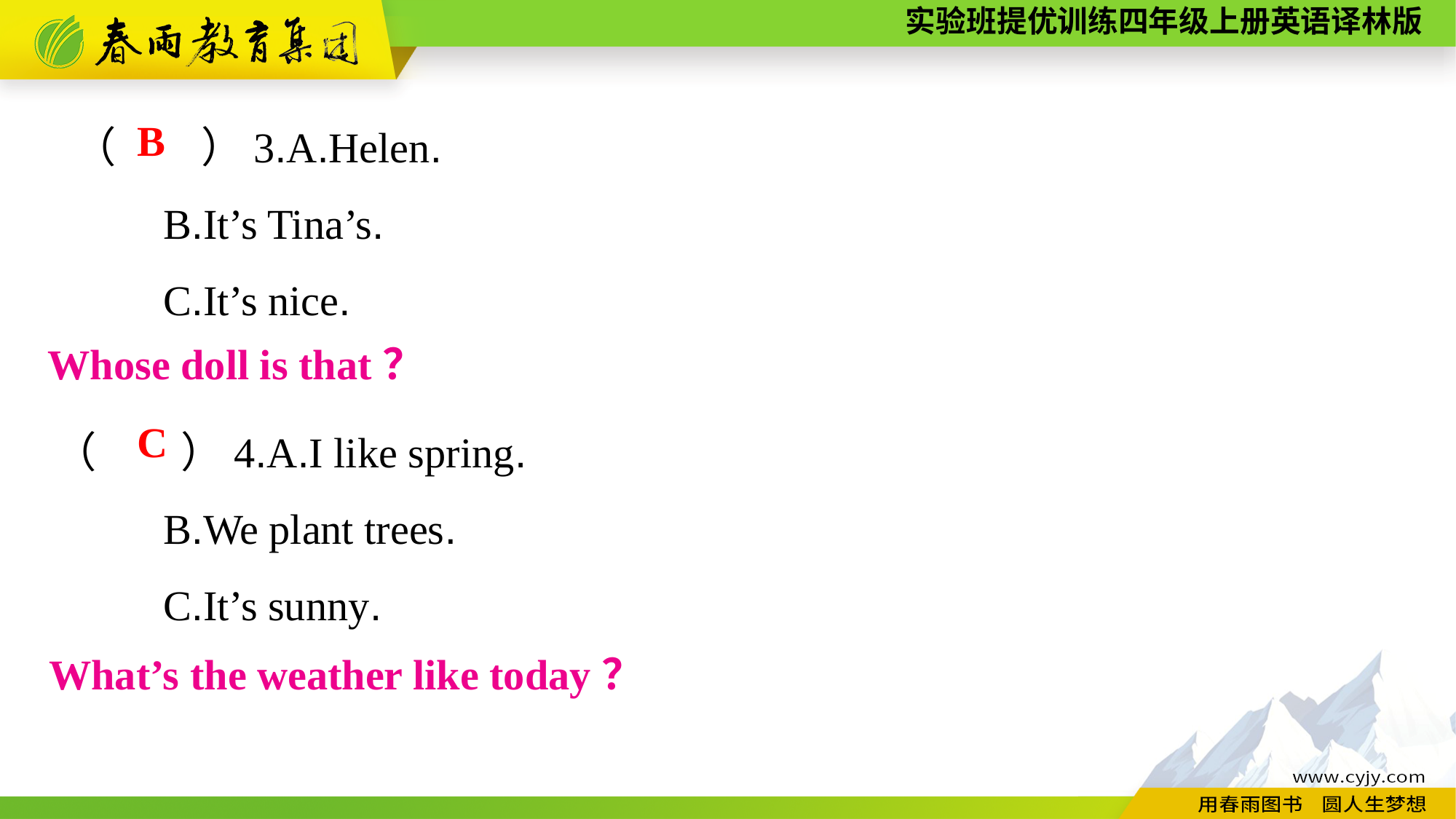

（　　）3.A.Helen.
	B.It’s Tina’s.
	C.It’s nice.

（　　）4.A.I like spring.
	B.We plant trees.
	C.It’s sunny.
B
Whose doll is that？
C
What’s the weather like today？